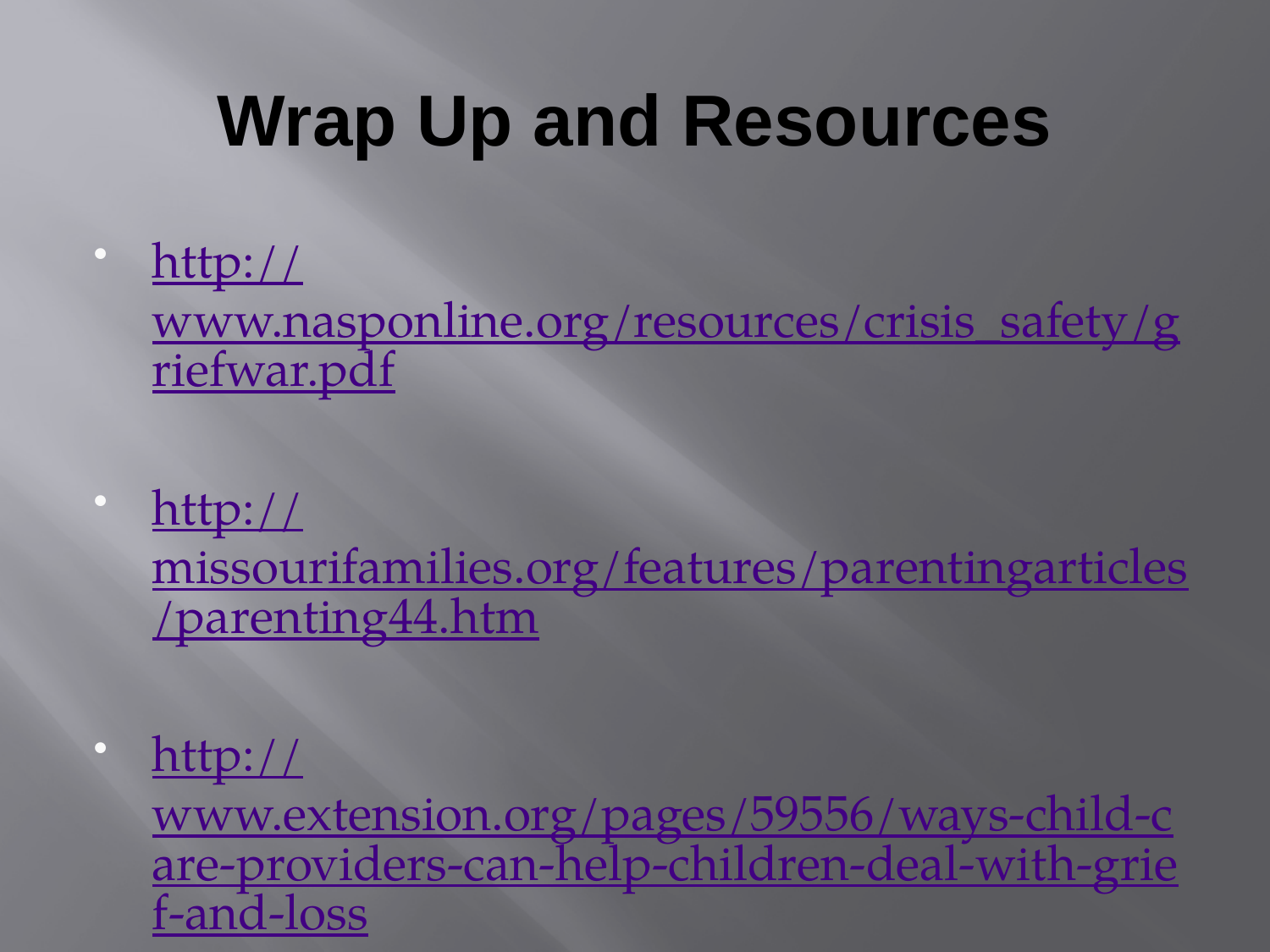

# Wrap Up and Resources
http://www.nasponline.org/resources/crisis_safety/griefwar.pdf

http://missourifamilies.org/features/parentingarticles/parenting44.htm

http://www.extension.org/pages/59556/ways-child-care-providers-can-help-children-deal-with-grief-and-loss